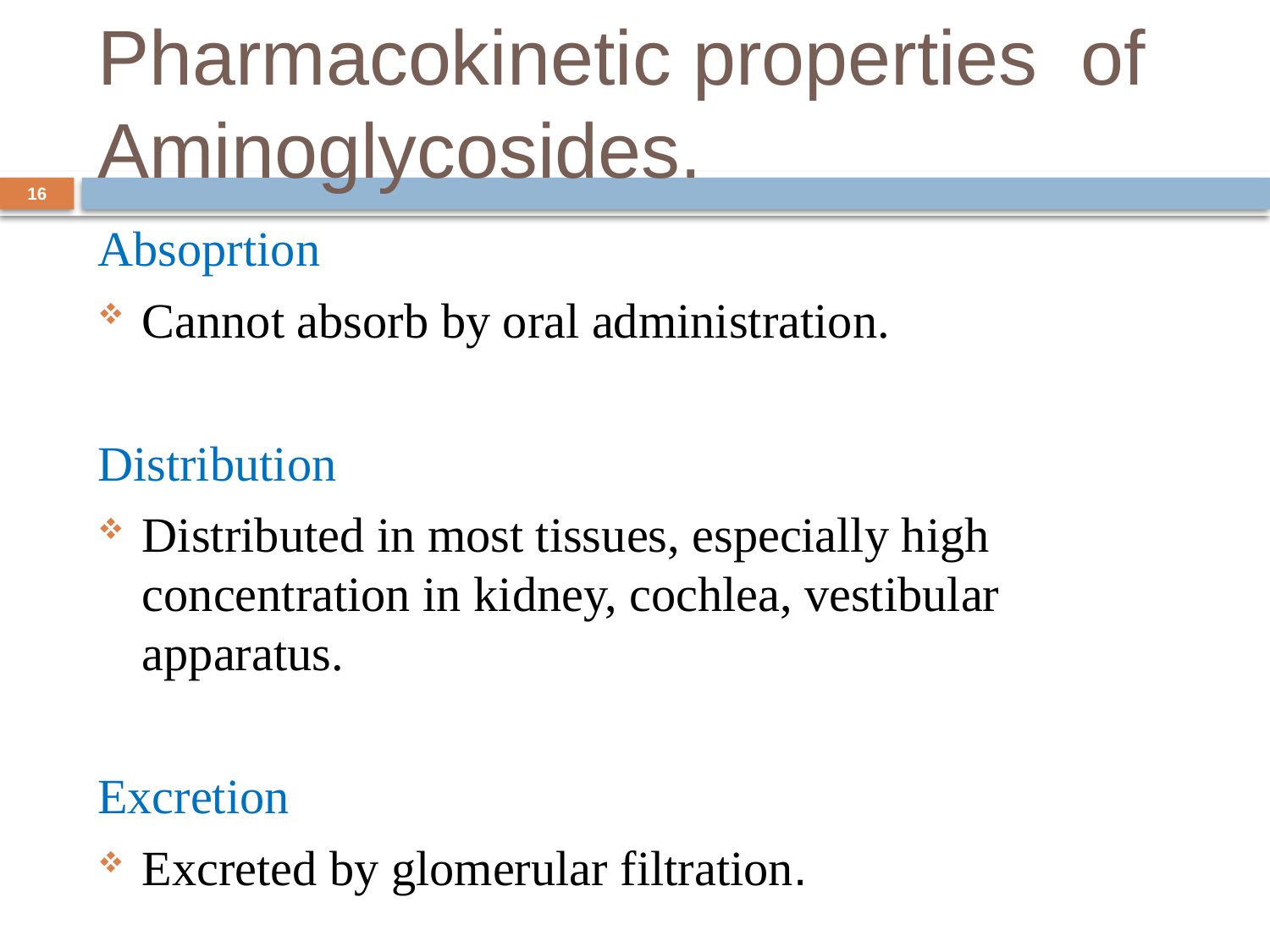

# Pharmacokinetic properties  of Aminoglycosides.
16
Absoprtion
Cannot absorb by oral administration.

Distribution
Distributed in most tissues, especially high concentration in kidney, cochlea, vestibular apparatus.

Excretion
Excreted by glomerular filtration.